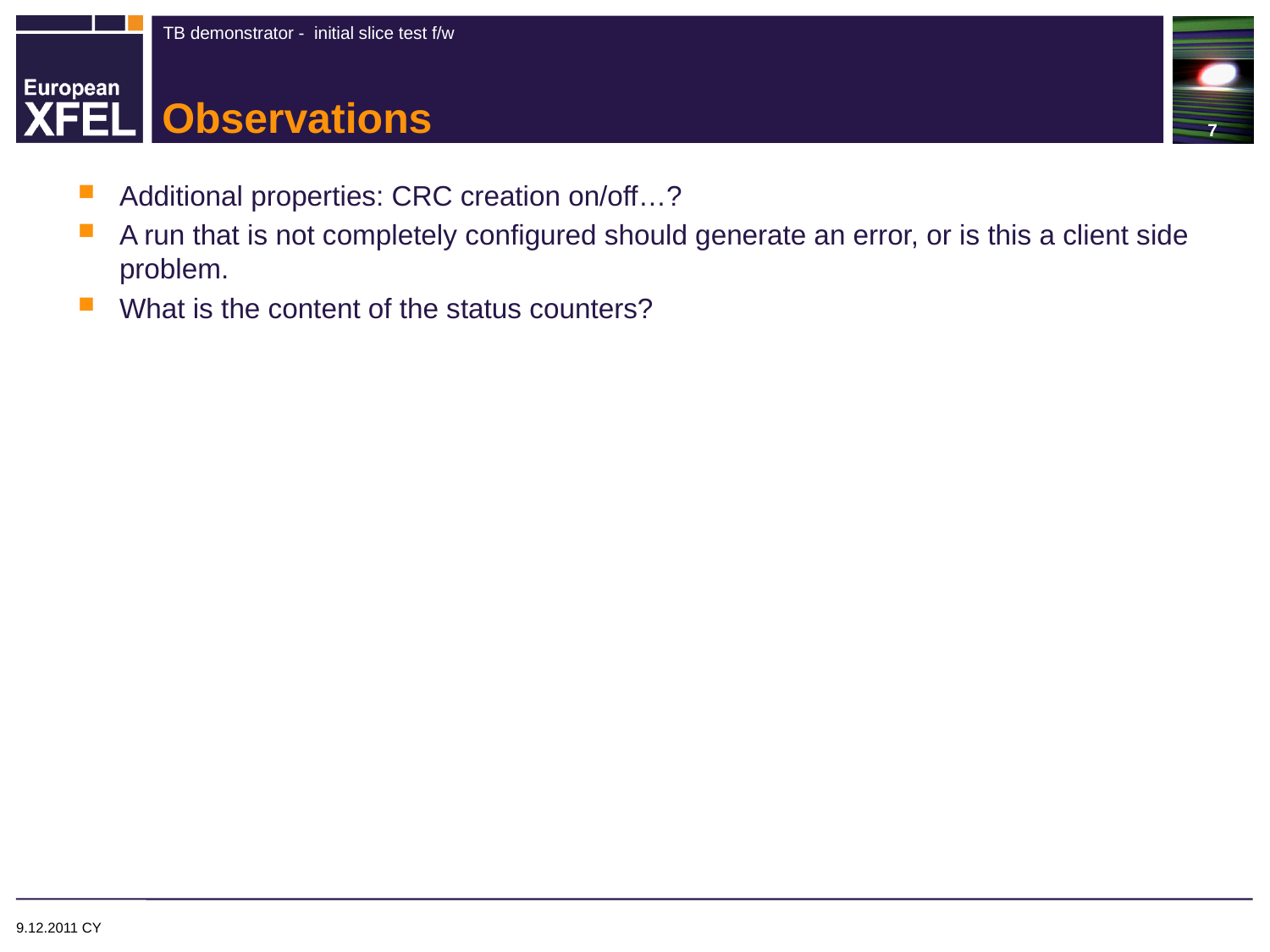

7
# Observations
Additional properties: CRC creation on/off…?
A run that is not completely configured should generate an error, or is this a client side problem.
What is the content of the status counters?

9.12.2011 CY